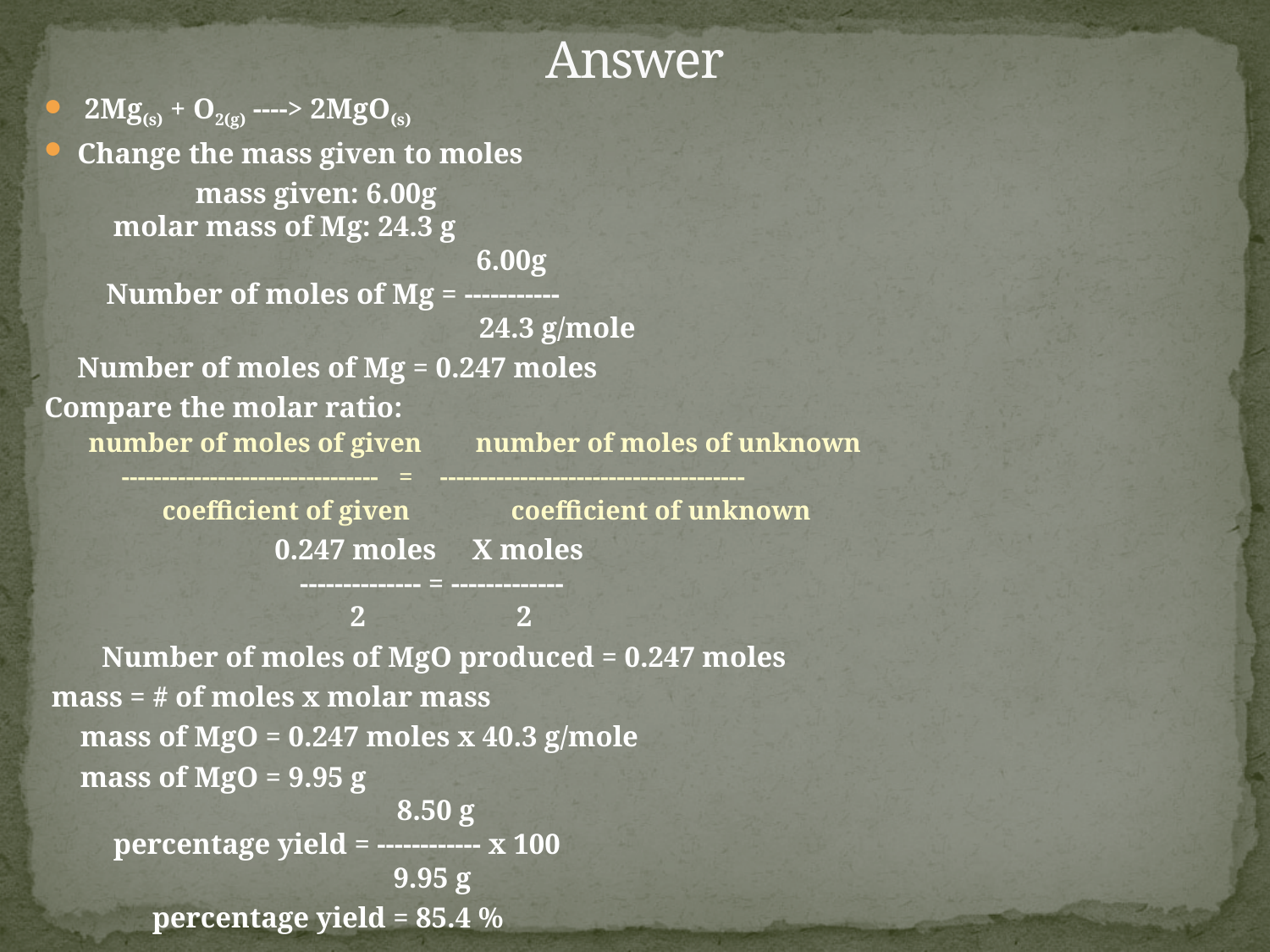

# Answer
 2Mg(s) + O2(g) ----> 2MgO(s)
Change the mass given to moles
                     mass given: 6.00g
     molar mass of Mg: 24.3 g
                                                            6.00g
    Number of moles of Mg = -----------
                                                        24.3 g/mole
    					Number of moles of Mg = 0.247 moles
Compare the molar ratio:
number of moles of given        number of moles of unknown
--------------------------------   =    --------------------------------------
      coefficient of given               coefficient of unknown
                                0.247 moles     X moles
                               -------------- = -------------
                                      2                     2
        Number of moles of MgO produced = 0.247 moles
 mass = # of moles x molar mass
     mass of MgO = 0.247 moles x 40.3 g/mole
     mass of MgO = 9.95 g
                                                 8.50 g
     percentage yield = ------------ x 100
                                            9.95 g
               percentage yield = 85.4 %